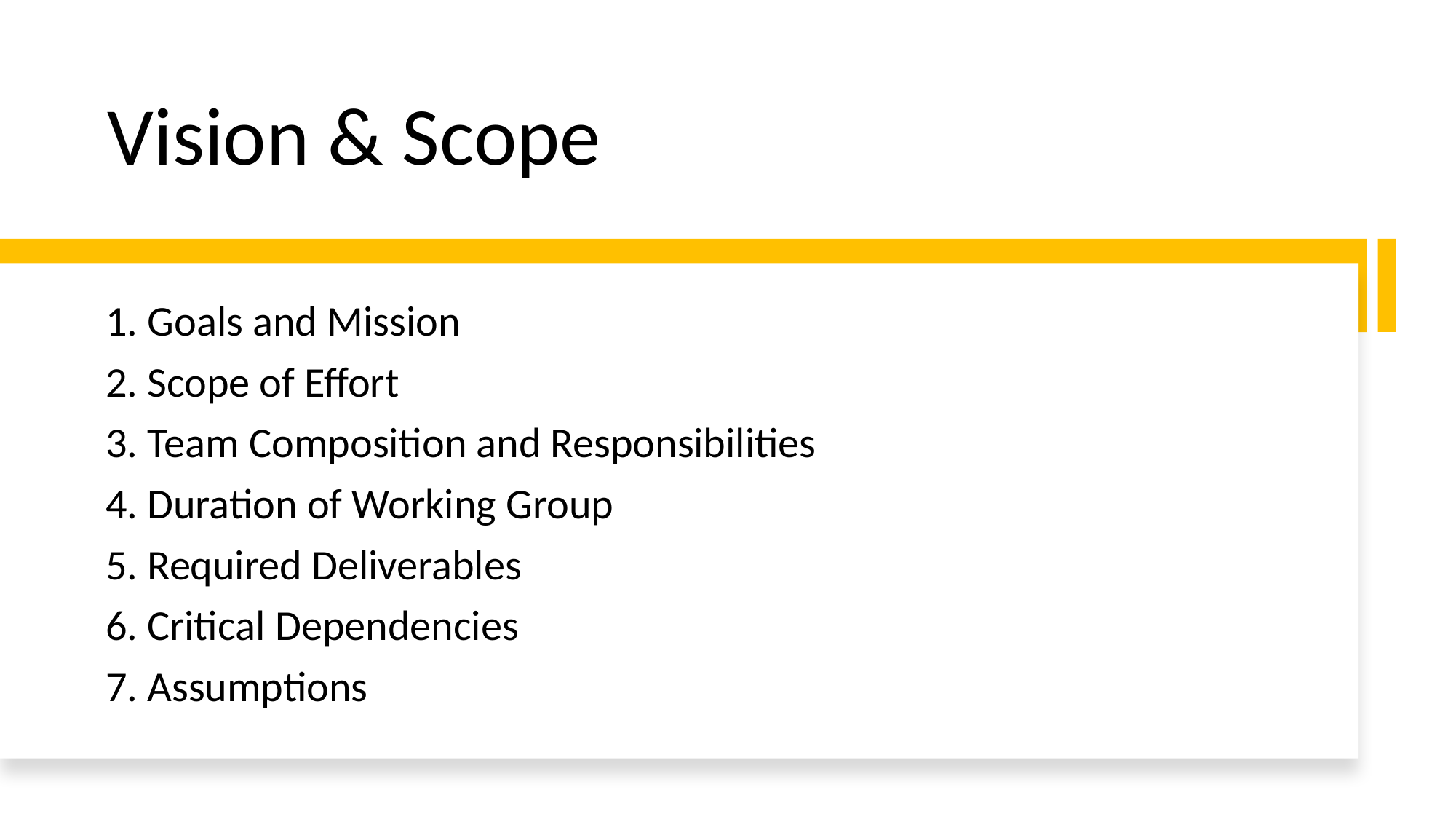

# Vision & Scope

1. Goals and Mission
2. Scope of Effort
3. Team Composition and Responsibilities
4. Duration of Working Group
5. Required Deliverables
6. Critical Dependencies
7. Assumptions